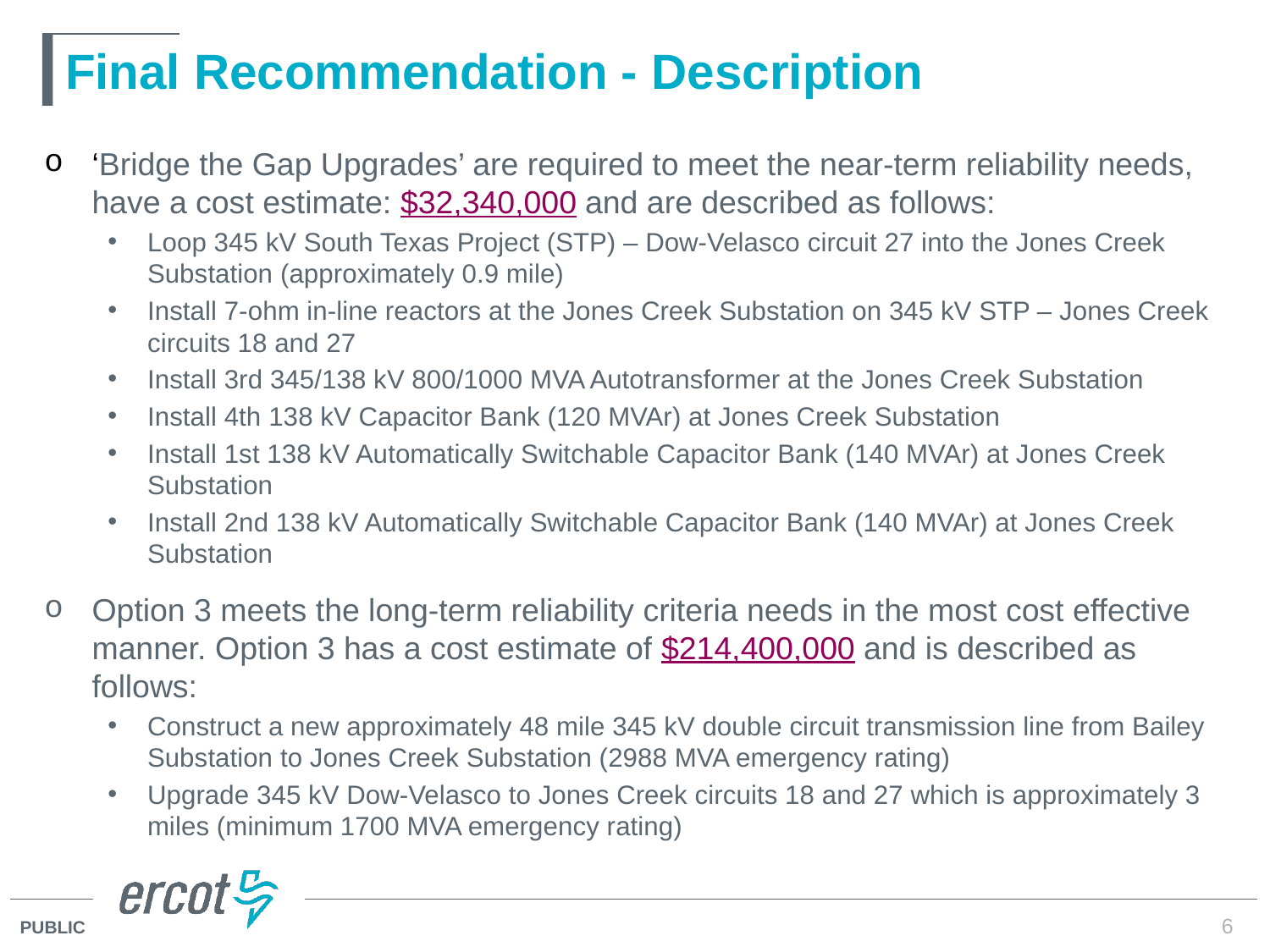

# Final Recommendation - Description
‘Bridge the Gap Upgrades’ are required to meet the near-term reliability needs, have a cost estimate: $32,340,000 and are described as follows:
Loop 345 kV South Texas Project (STP) – Dow-Velasco circuit 27 into the Jones Creek Substation (approximately 0.9 mile)
Install 7-ohm in-line reactors at the Jones Creek Substation on 345 kV STP – Jones Creek circuits 18 and 27
Install 3rd 345/138 kV 800/1000 MVA Autotransformer at the Jones Creek Substation
Install 4th 138 kV Capacitor Bank (120 MVAr) at Jones Creek Substation
Install 1st 138 kV Automatically Switchable Capacitor Bank (140 MVAr) at Jones Creek Substation
Install 2nd 138 kV Automatically Switchable Capacitor Bank (140 MVAr) at Jones Creek Substation

Option 3 meets the long-term reliability criteria needs in the most cost effective manner. Option 3 has a cost estimate of $214,400,000 and is described as follows:
Construct a new approximately 48 mile 345 kV double circuit transmission line from Bailey Substation to Jones Creek Substation (2988 MVA emergency rating)
Upgrade 345 kV Dow-Velasco to Jones Creek circuits 18 and 27 which is approximately 3 miles (minimum 1700 MVA emergency rating)

6